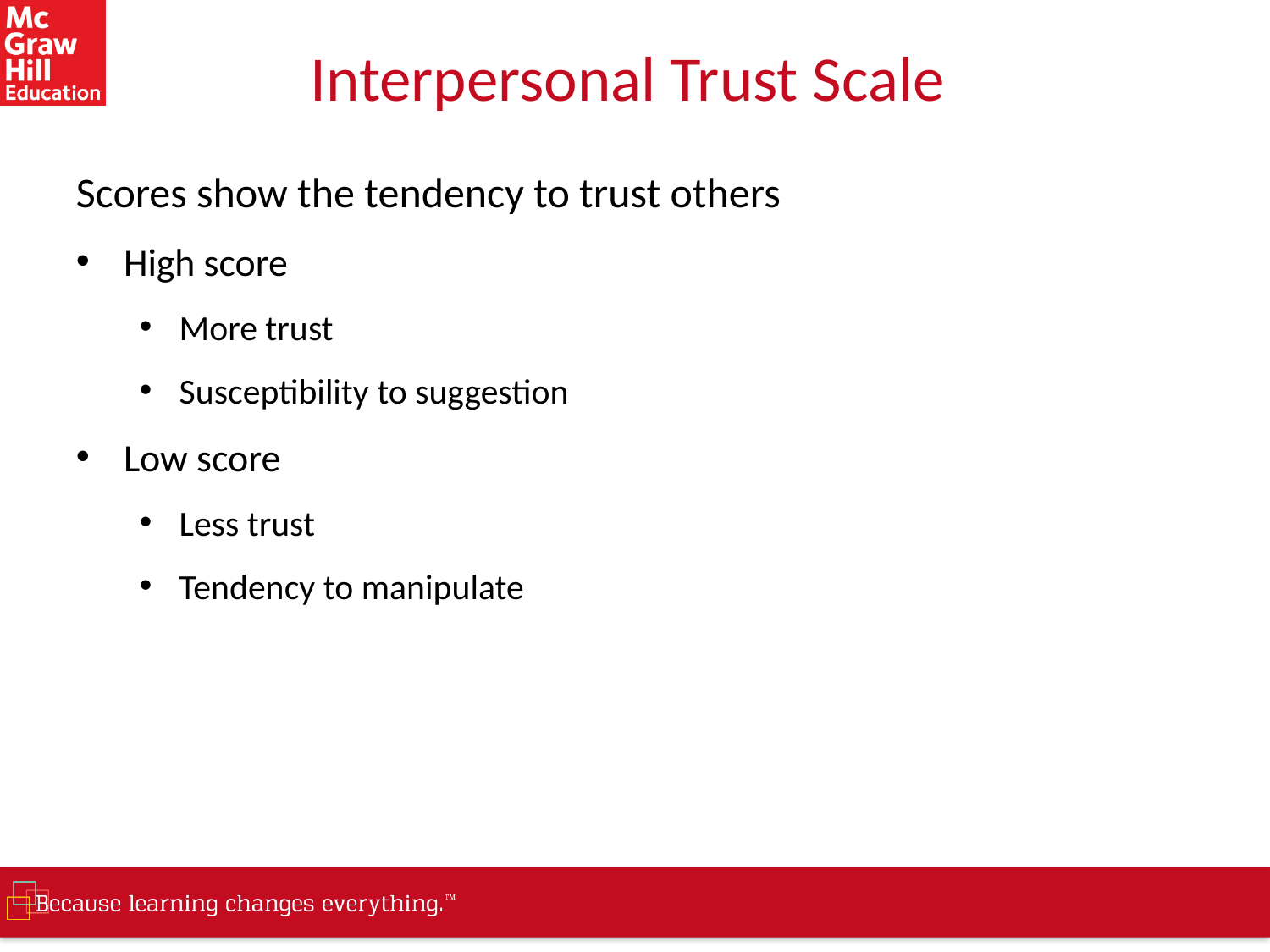

# Interpersonal Trust Scale
Scores show the tendency to trust others
High score
More trust
Susceptibility to suggestion
Low score
Less trust
Tendency to manipulate